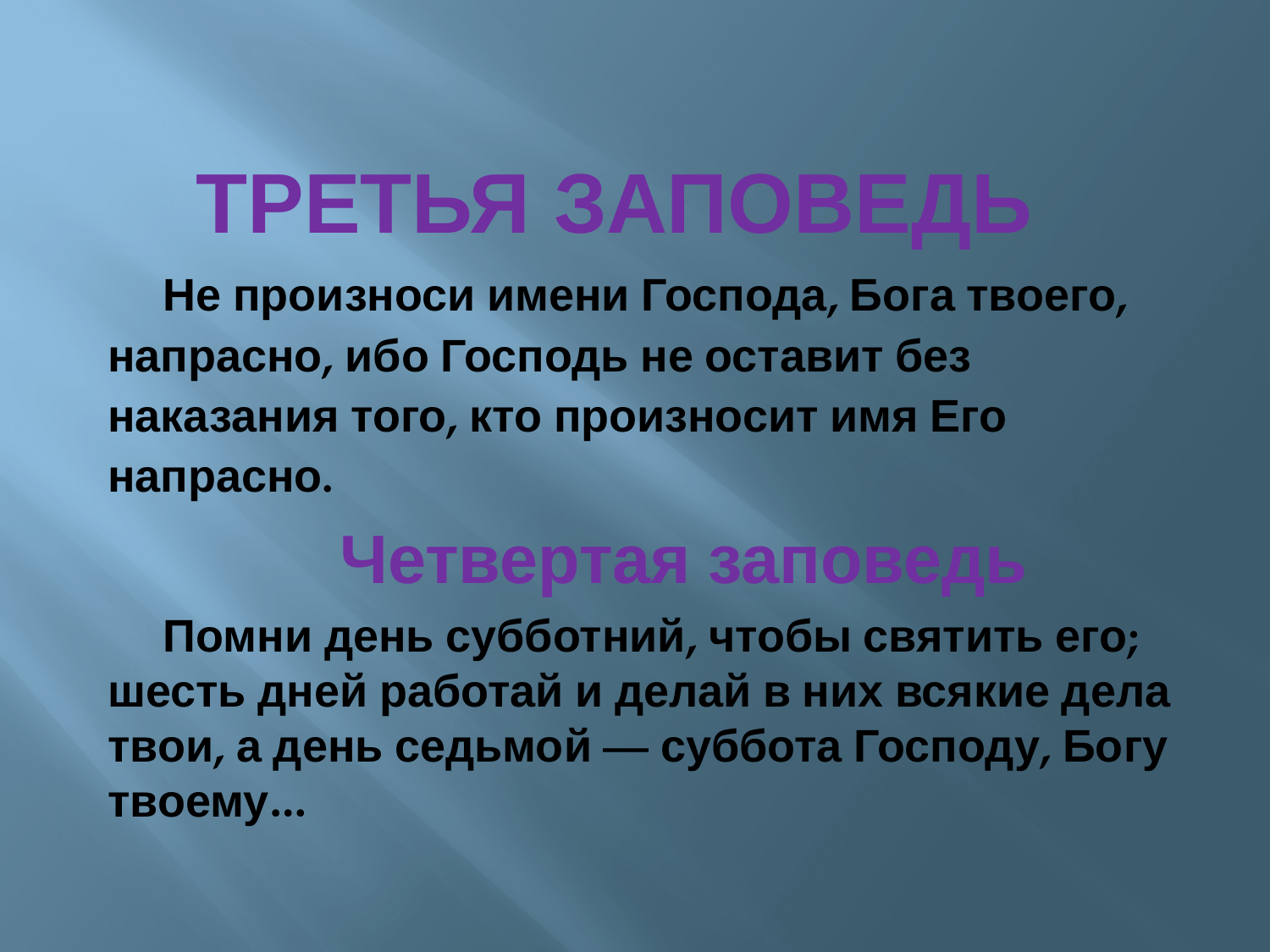

# Третья заповедь
Не произноси имени Господа, Бога твоего, напрасно, ибо Господь не оставит без наказания того, кто произносит имя Его напрасно.
Четвертая заповедь
Помни день субботний, чтобы святить его; шесть дней работай и делай в них всякие дела твои, а день седьмой — суббота Господу, Богу твоему…